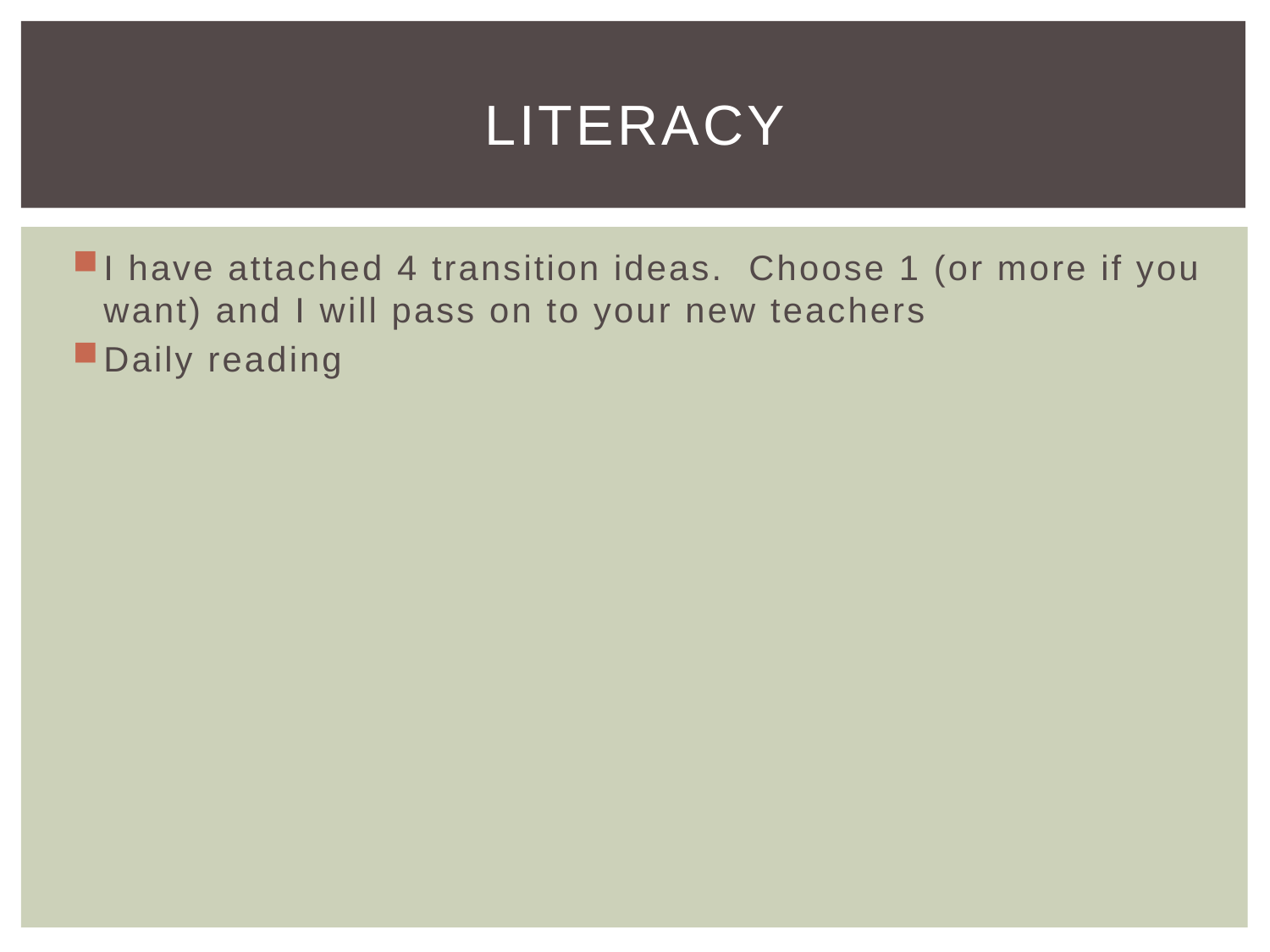

# Literacy
I have attached 4 transition ideas.  Choose 1 (or more if you want) and I will pass on to your new teachers
Daily reading